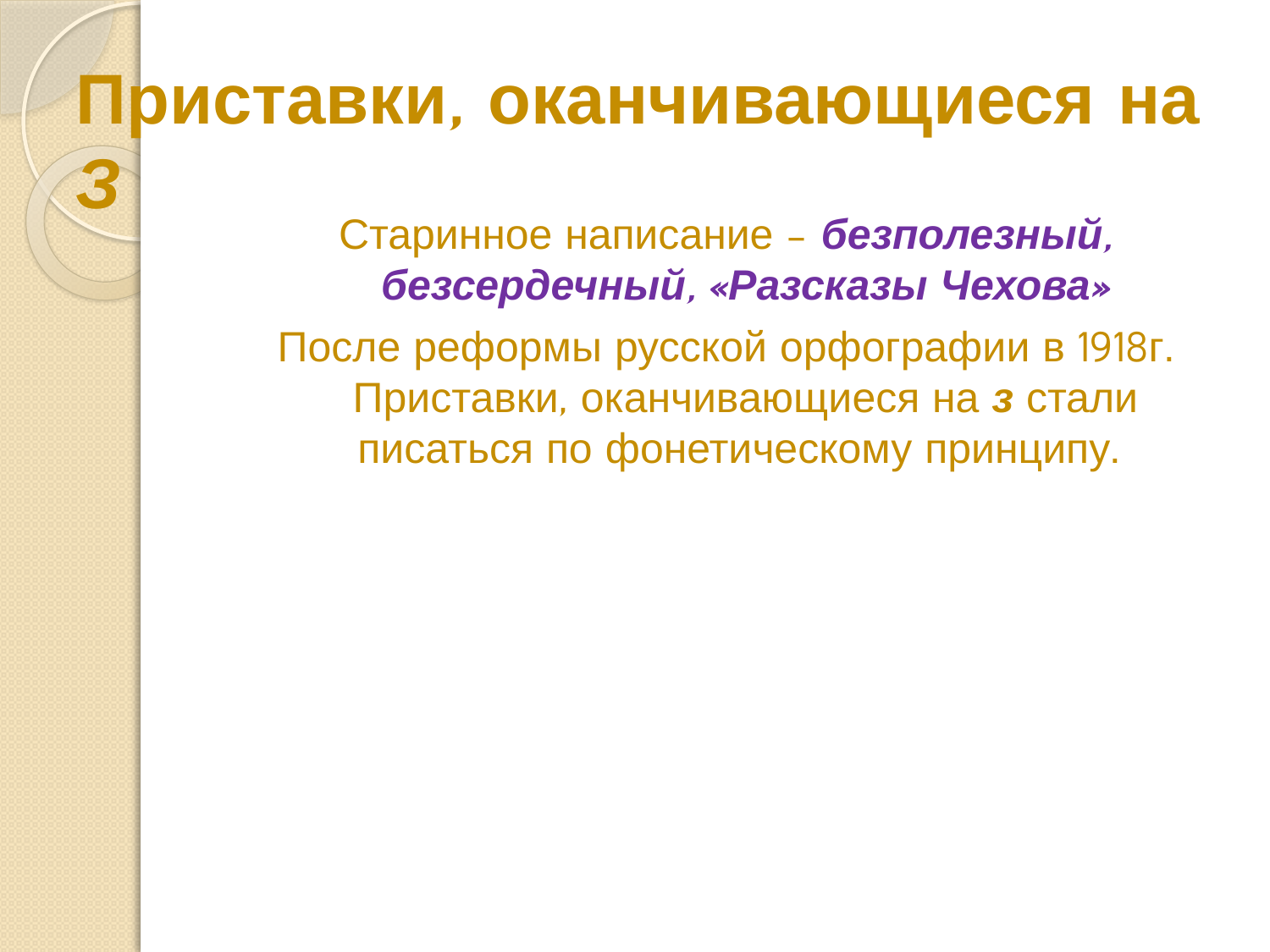

# Приставки, оканчивающиеся на З
Старинное написание – безполезный, безсердечный, «Разсказы Чехова»
После реформы русской орфографии в 1918г. Приставки, оканчивающиеся на з стали писаться по фонетическому принципу.